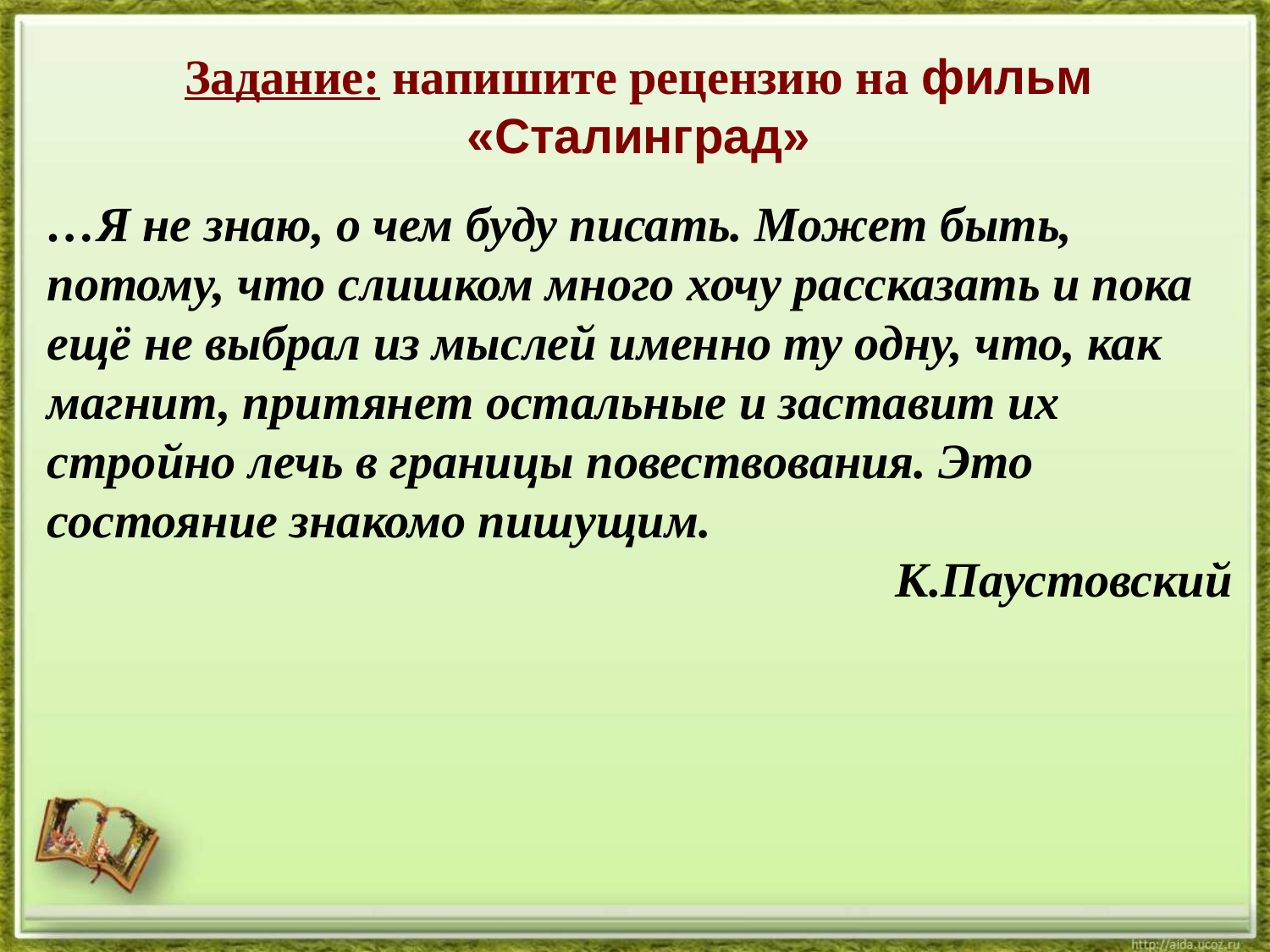

Задание: напишите рецензию на фильм «Сталинград»

…Я не знаю, о чем буду писать. Может быть, потому, что слишком много хочу рассказать и пока ещё не выбрал из мыслей именно ту одну, что, как магнит, притянет остальные и заставит их стройно лечь в границы повествования. Это состояние знакомо пишущим.
					              К.Паустовский